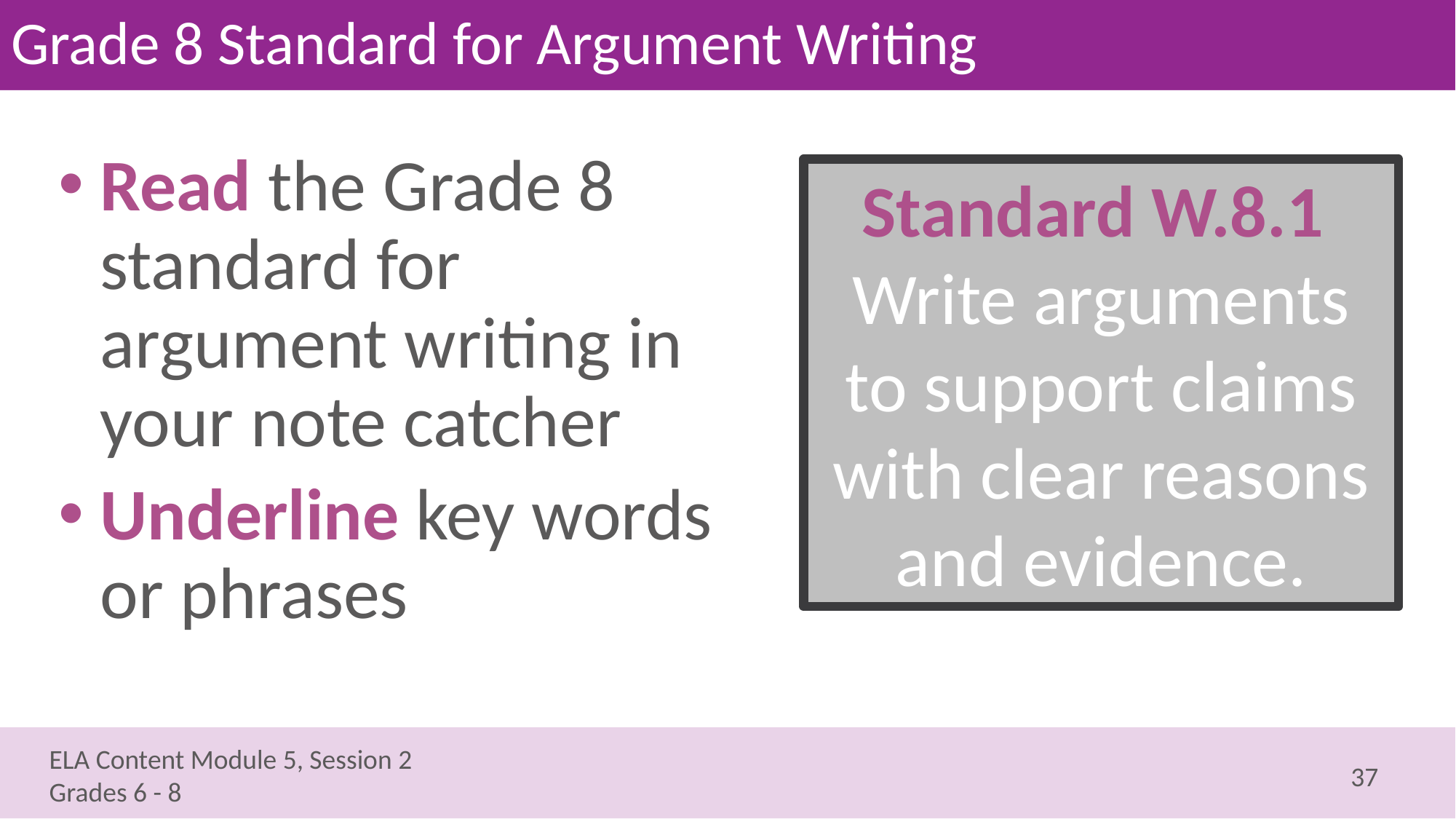

# Grade 8 Standard for Argument Writing
Read the Grade 8 standard for argument writing in your note catcher
Underline key words or phrases
Standard W.8.1
Write arguments to support claims with clear reasons and evidence.
37